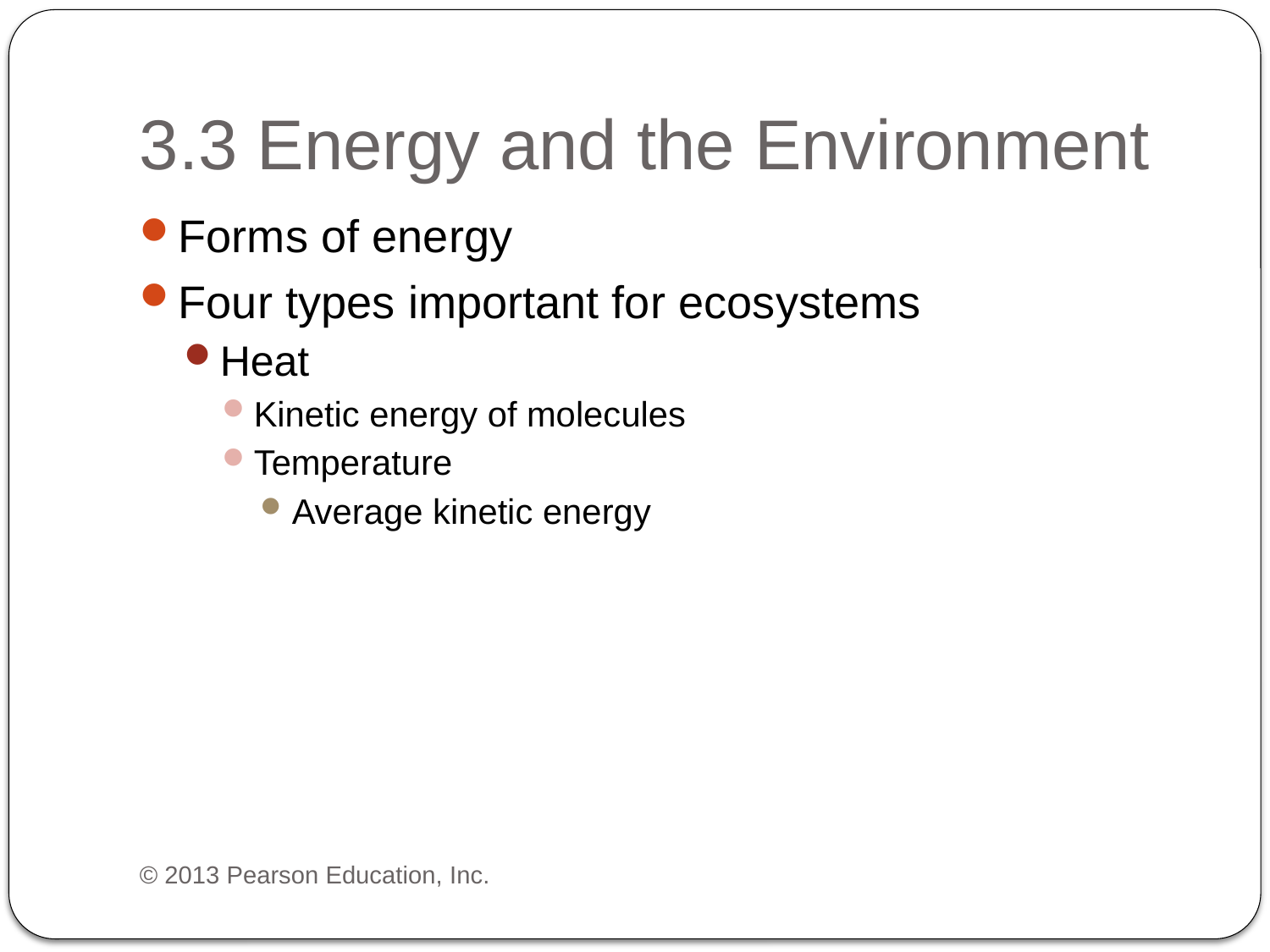

# 3.3 Energy and the Environment
Forms of energy
Four types important for ecosystems
Heat
Kinetic energy of molecules
Temperature
Average kinetic energy
© 2013 Pearson Education, Inc.